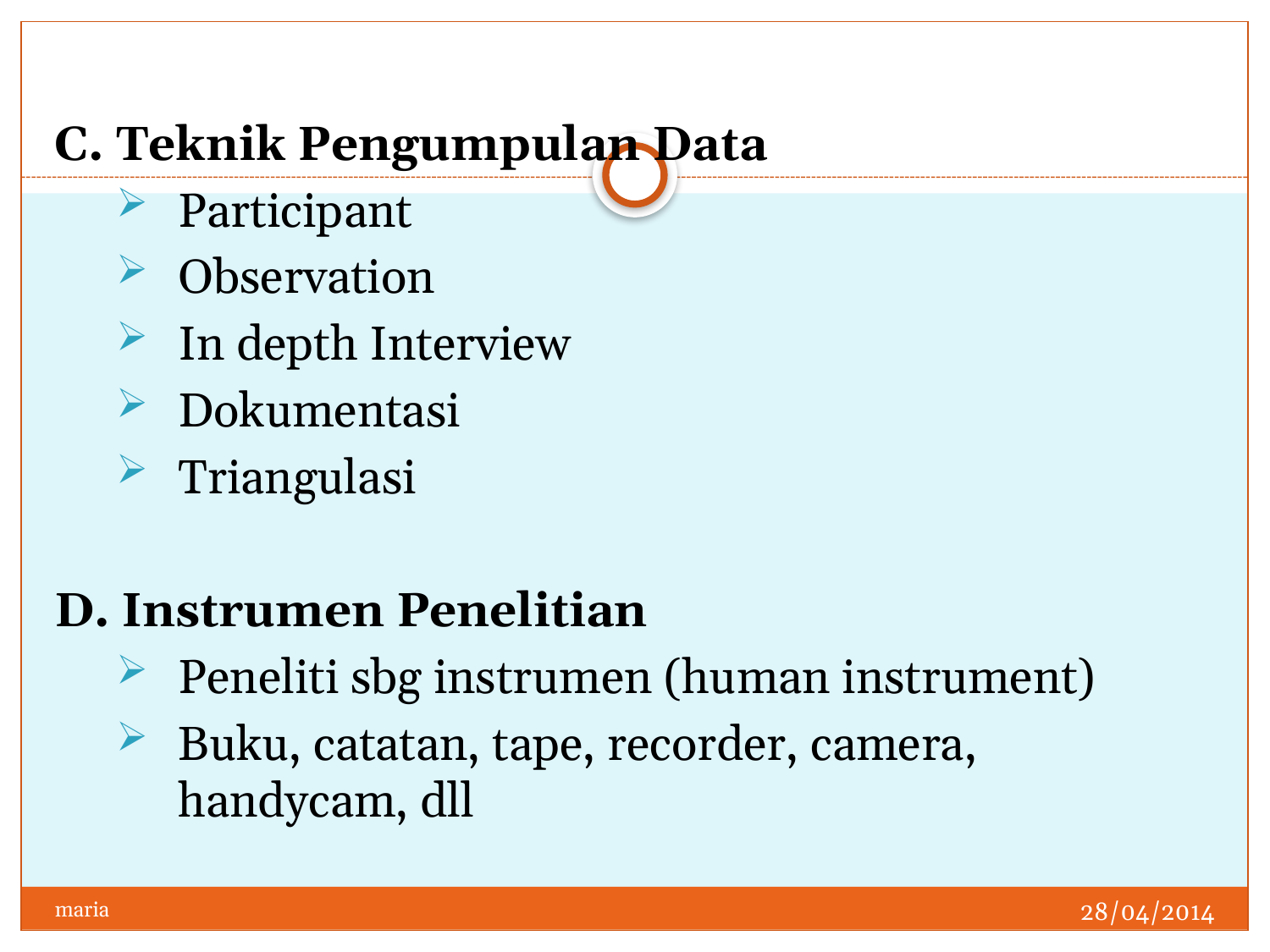

C. Teknik Pengumpulan Data
Participant
Observation
In depth Interview
Dokumentasi
Triangulasi

D. Instrumen Penelitian
Peneliti sbg instrumen (human instrument)
Buku, catatan, tape, recorder, camera, handycam, dll

28/04/2014
maria